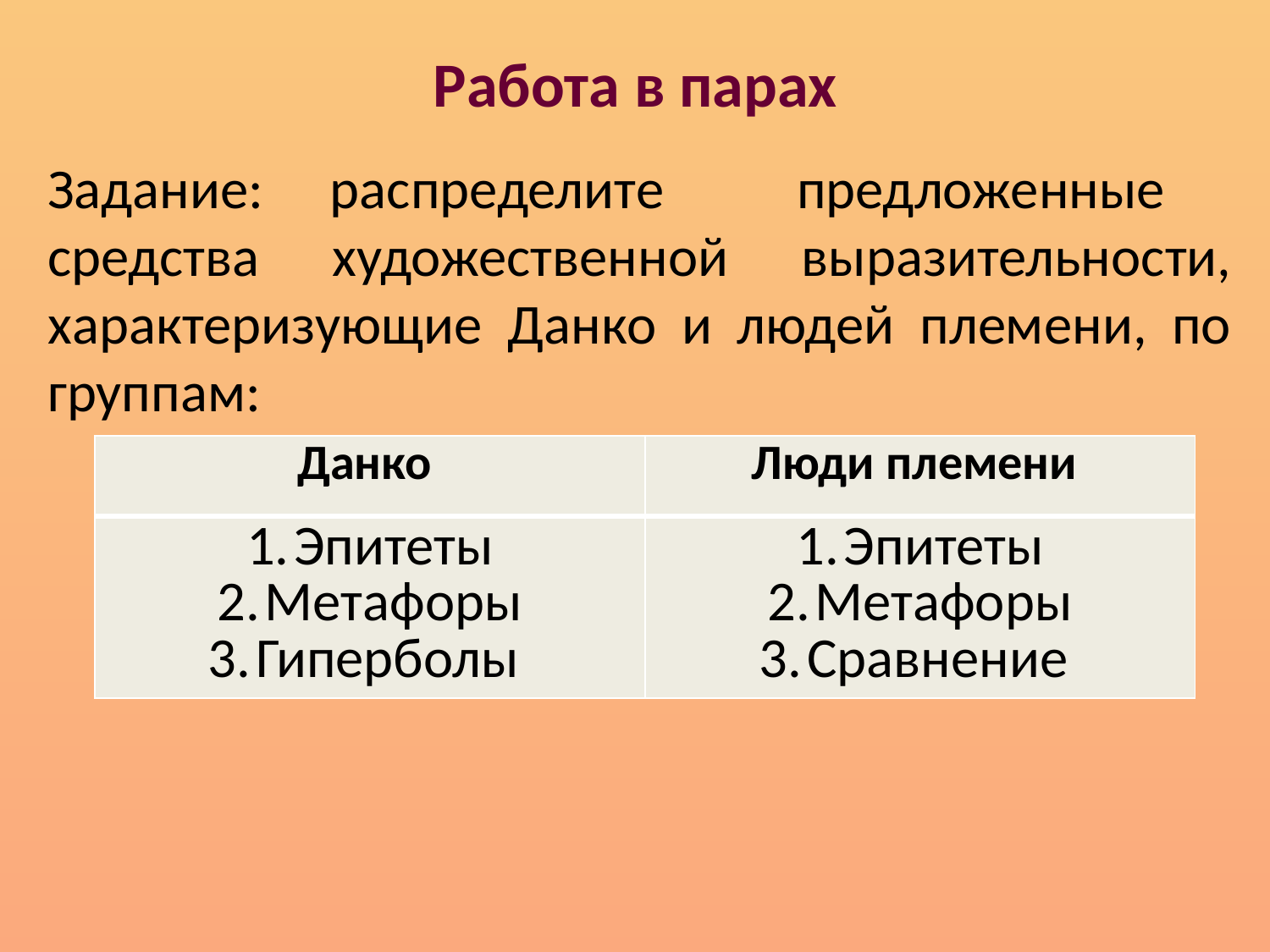

# Работа в парах
Задание: распределите  предложенные  средства художественной выразительности, характеризующие Данко и людей племени, по группам:

| Данко | Люди племени |
| --- | --- |
| Эпитеты Метафоры Гиперболы | Эпитеты Метафоры Сравнение |